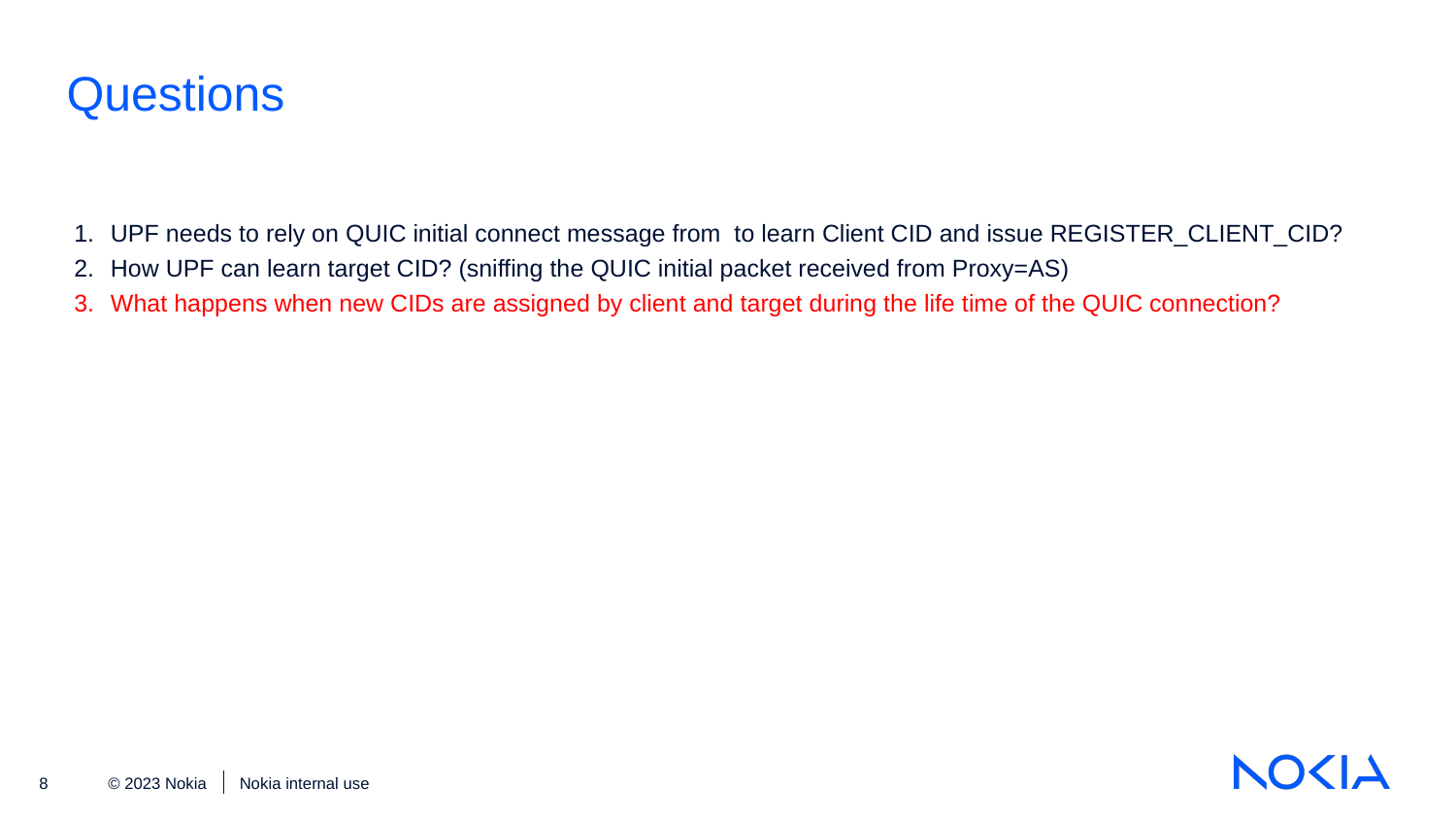

Questions

UPF needs to rely on QUIC initial connect message from  to learn Client CID and issue REGISTER_CLIENT_CID?
How UPF can learn target CID? (sniffing the QUIC initial packet received from Proxy=AS)
What happens when new CIDs are assigned by client and target during the life time of the QUIC connection?

Nokia internal use